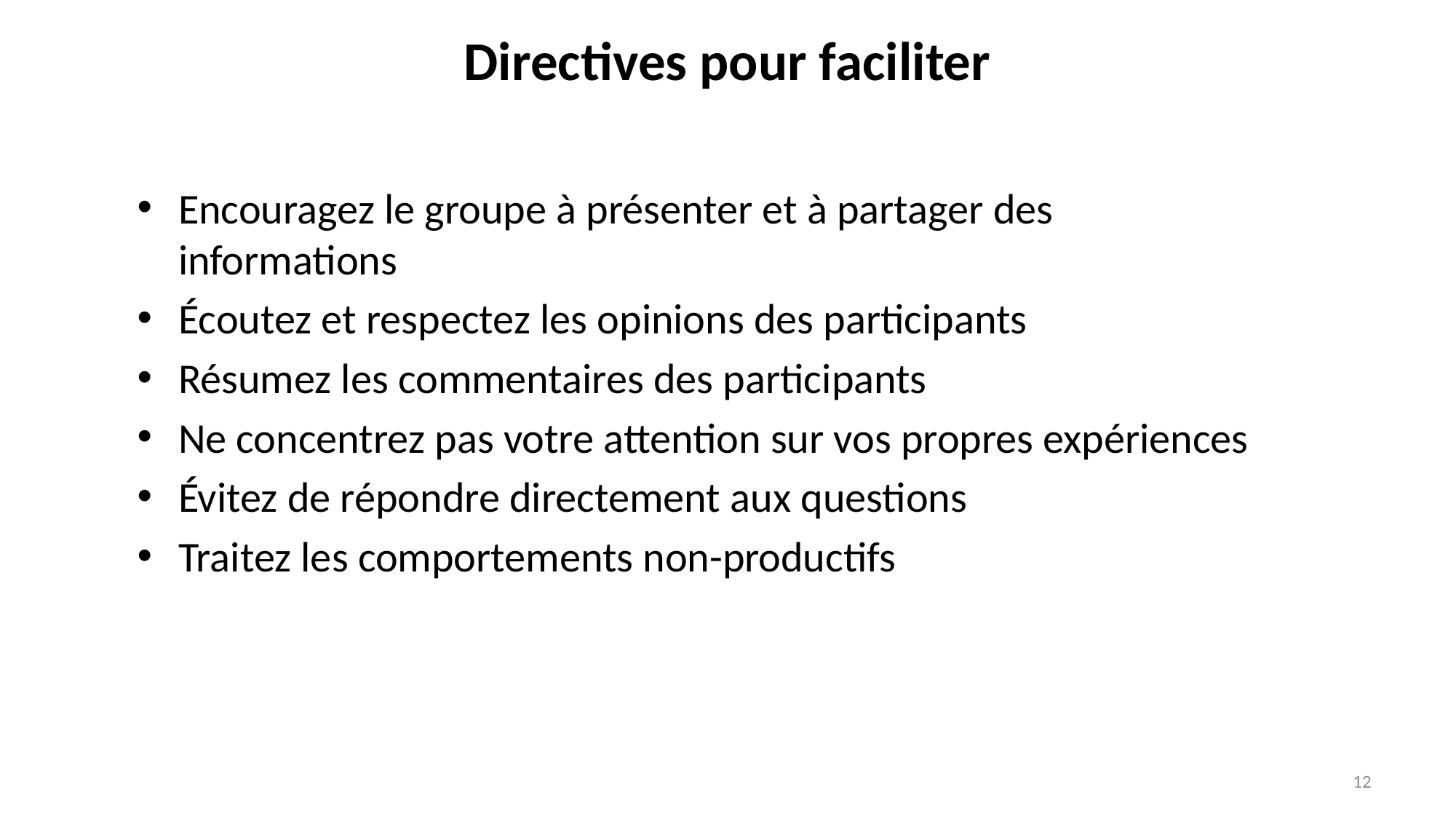

# Directives pour faciliter
Encouragez le groupe à présenter et à partager des informations
Écoutez et respectez les opinions des participants
Résumez les commentaires des participants
Ne concentrez pas votre attention sur vos propres expériences
Évitez de répondre directement aux questions
Traitez les comportements non-productifs

12